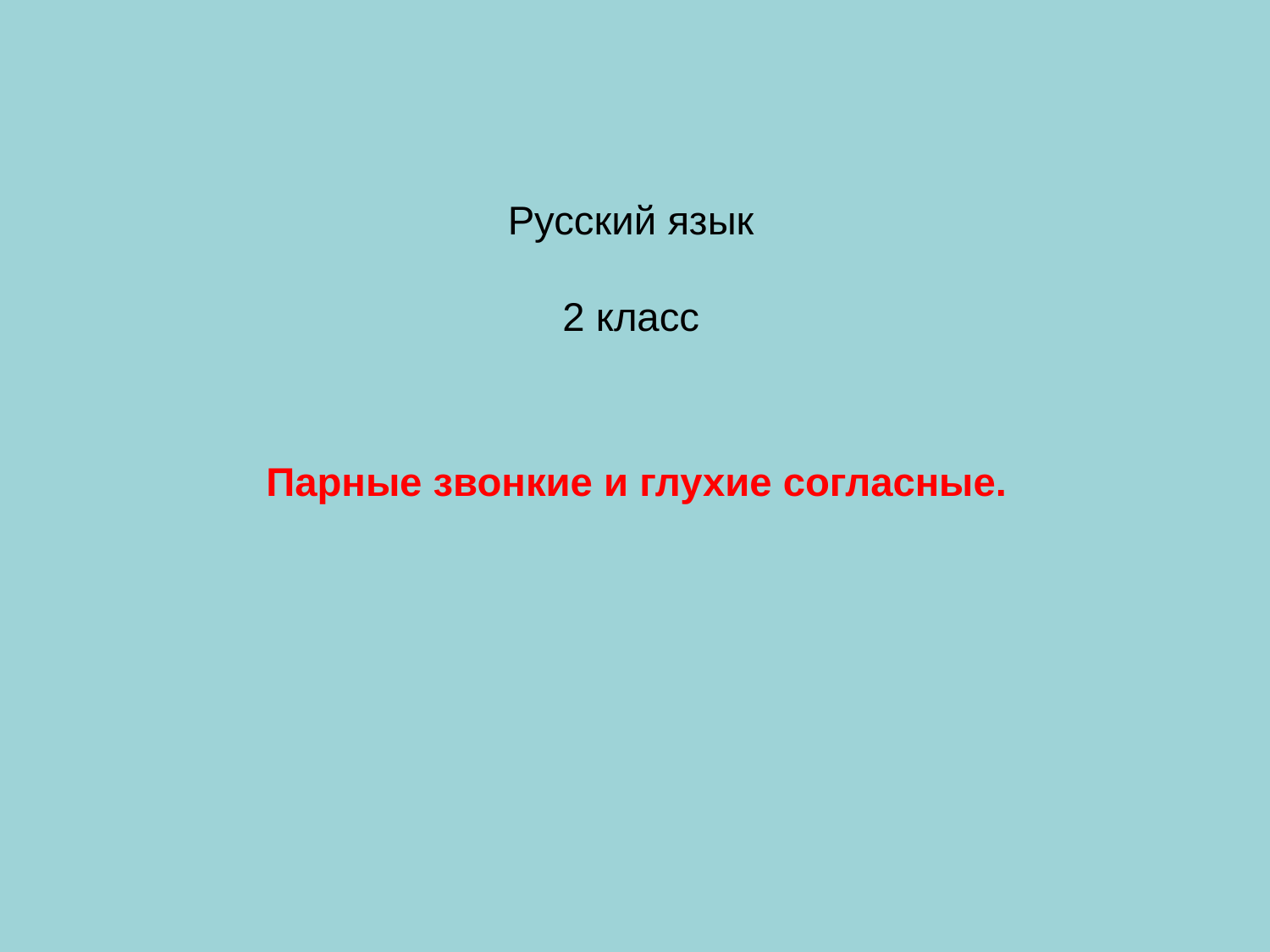

# Русский язык 2 класс Парные звонкие и глухие согласные.